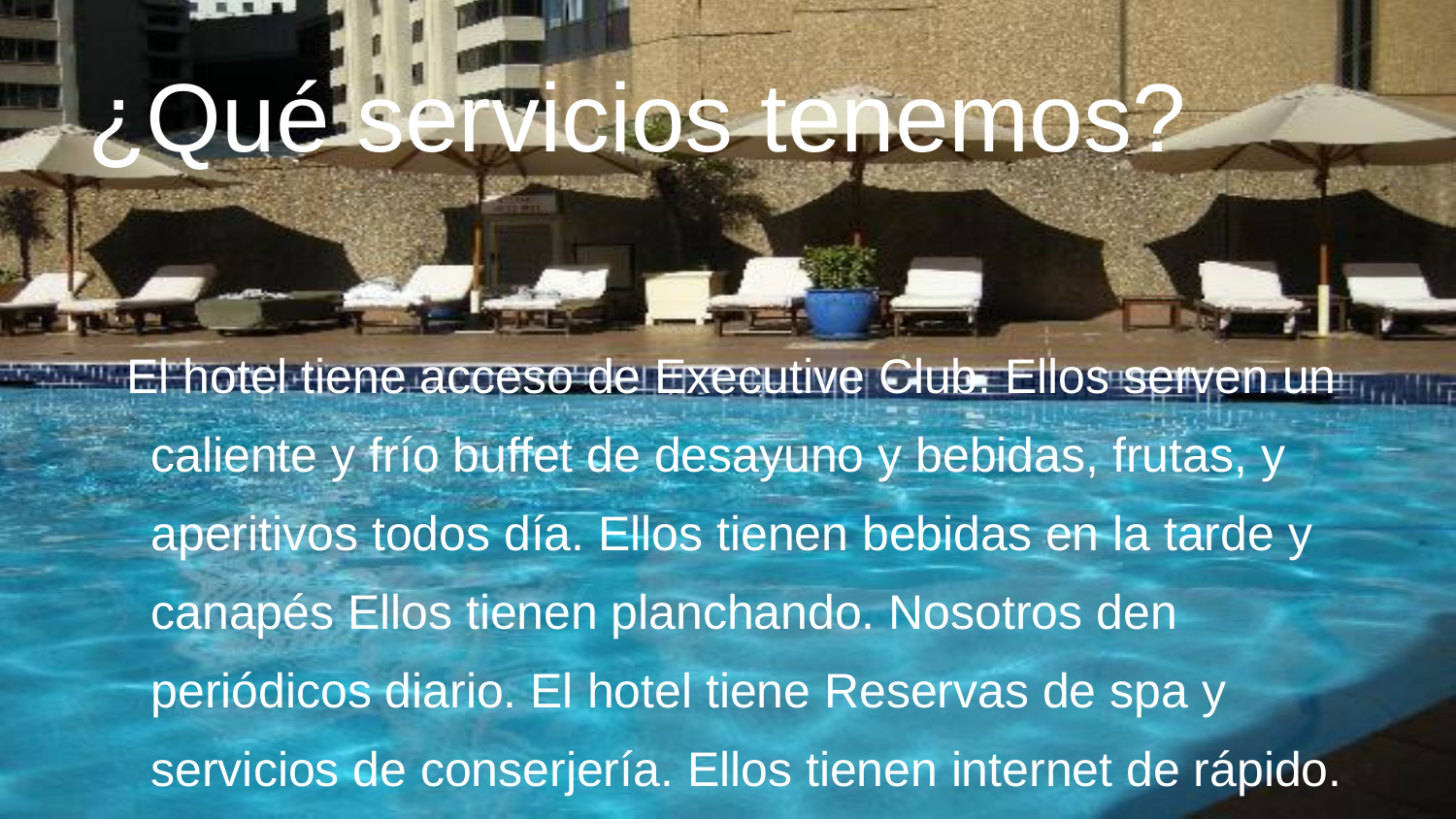

# ¿Qué servicios tenemos?

El hotel tiene acceso de Executive Club. Ellos serven un caliente y frío buffet de desayuno y bebidas, frutas, y aperitivos todos día. Ellos tienen bebidas en la tarde y  canapés Ellos tienen planchando. Nosotros den  periódicos diario. El hotel tiene Reservas de spa y servicios de conserjería. Ellos tienen internet de rápido.